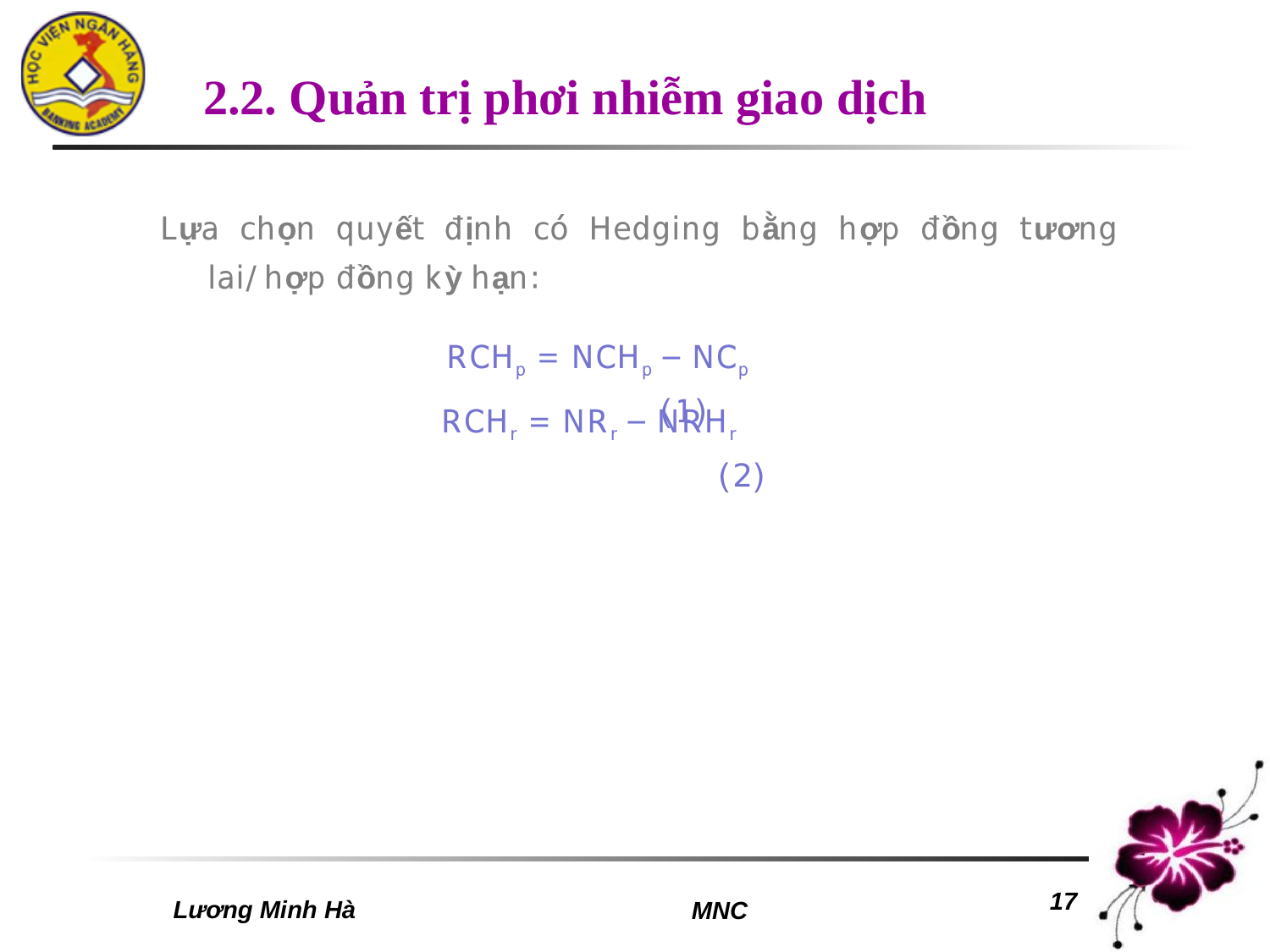

# 2.2. Quản trị phơi nhiễm giao dịch
Lựa chọn quyết định có Hedging bằng hợp đồng tương lai/hợp đồng kỳ hạn:
RCHp = NCHp – NCp 	(1)
RCHr = NRr – NRHr 		(2)
Lương Minh Hà